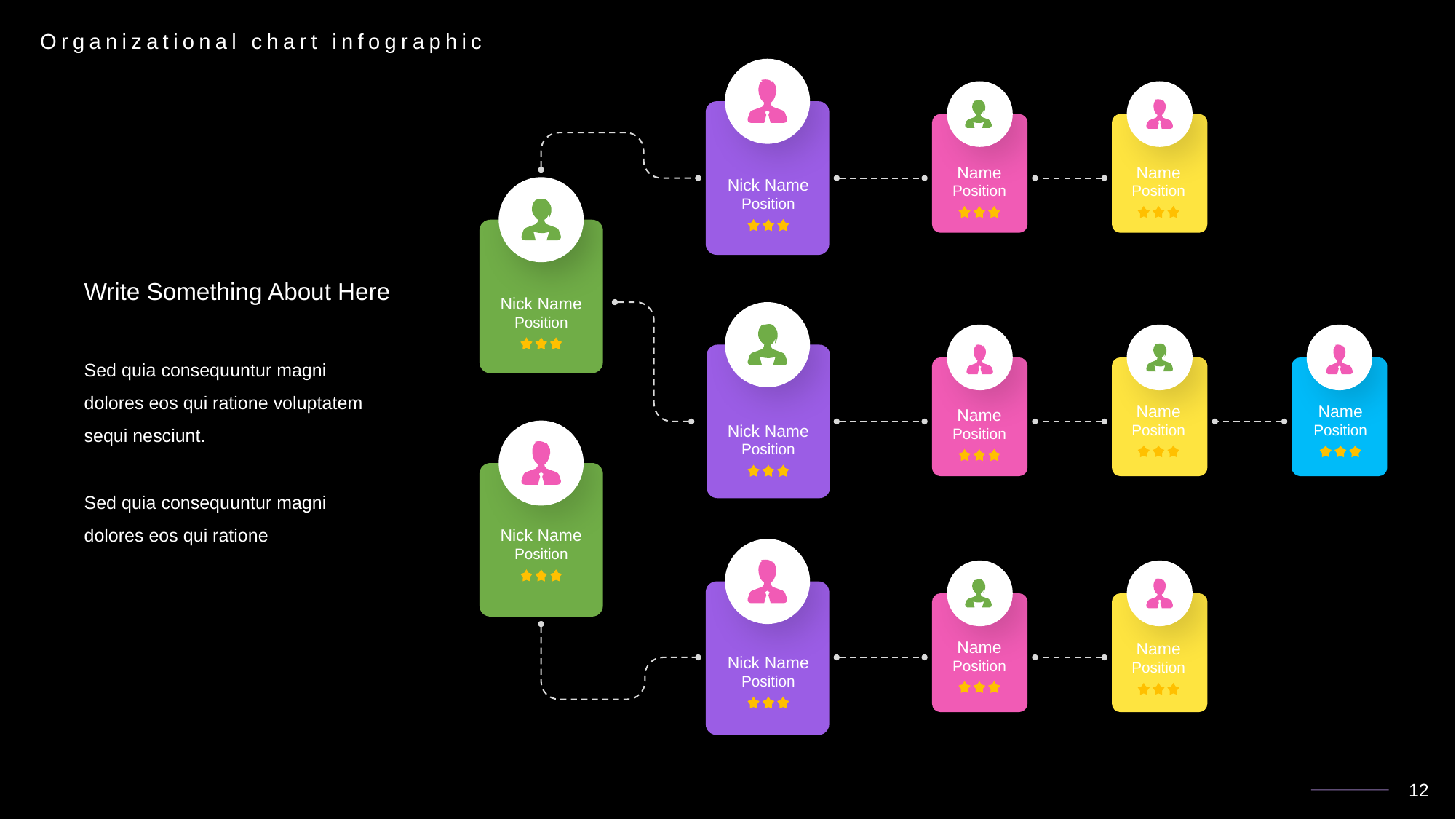

Name
Name
Nick Name
Position
Position

Position

Write Something About Here
Nick Name

Position

Sed quia consequuntur magni dolores eos qui ratione voluptatem sequi nesciunt.

Name
Name
Name
Nick Name
Position
Position
Position

Position

Sed quia consequuntur magni dolores eos qui ratione
Nick Name
Position

Name
Name
Nick Name
Position
Position

Position